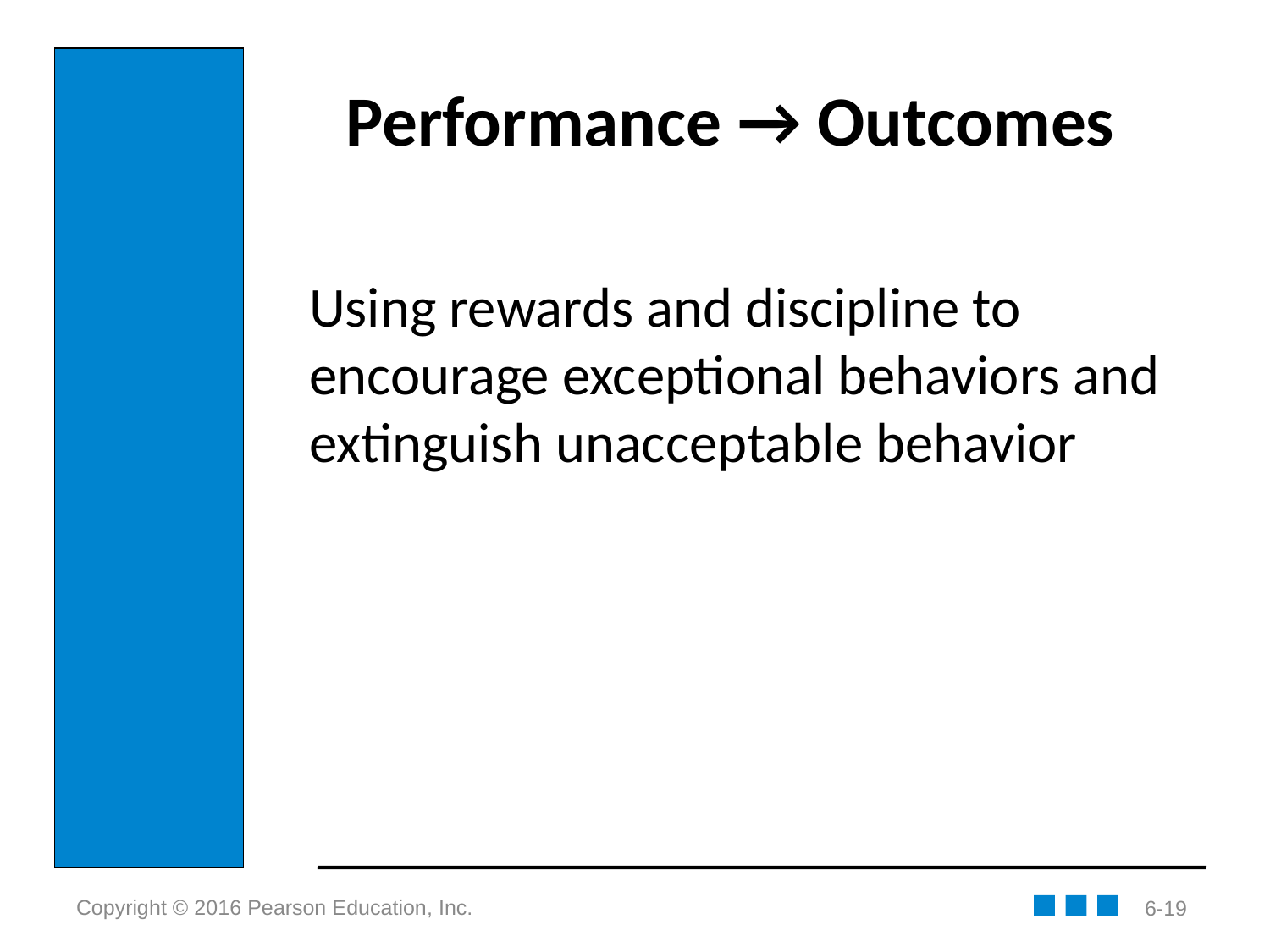

# Performance → Outcomes

Using rewards and discipline to encourage exceptional behaviors and extinguish unacceptable behavior

6-19
Copyright © 2016 Pearson Education, Inc.